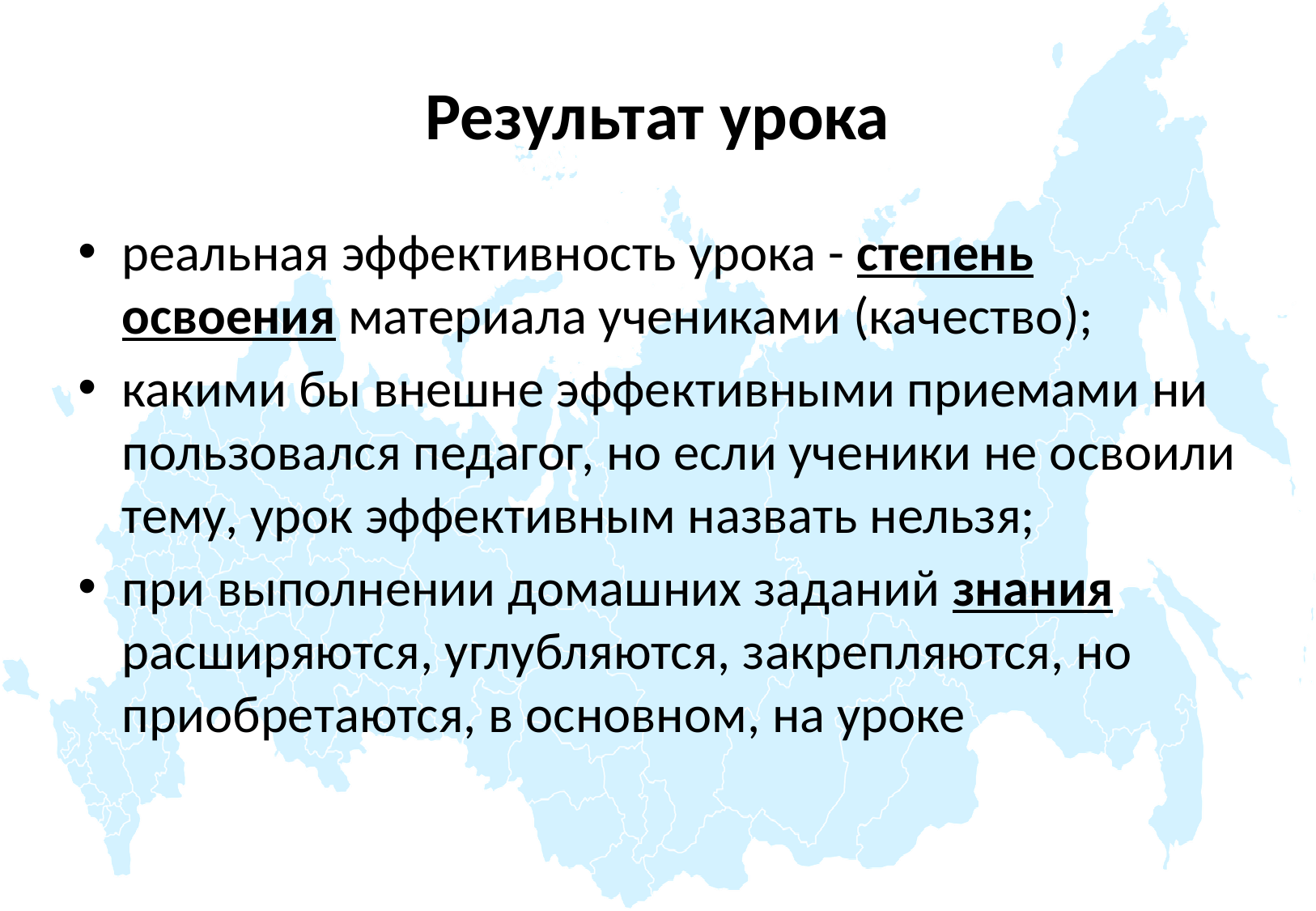

# Результат урока
реальная эффективность урока - степень освоения материала учениками (качество);
какими бы внешне эффективными приемами ни пользовался педагог, но если ученики не освоили тему, урок эффективным назвать нельзя;
при выполнении домашних заданий знания расширяются, углубляются, закрепляются, но приобретаются, в основном, на уроке